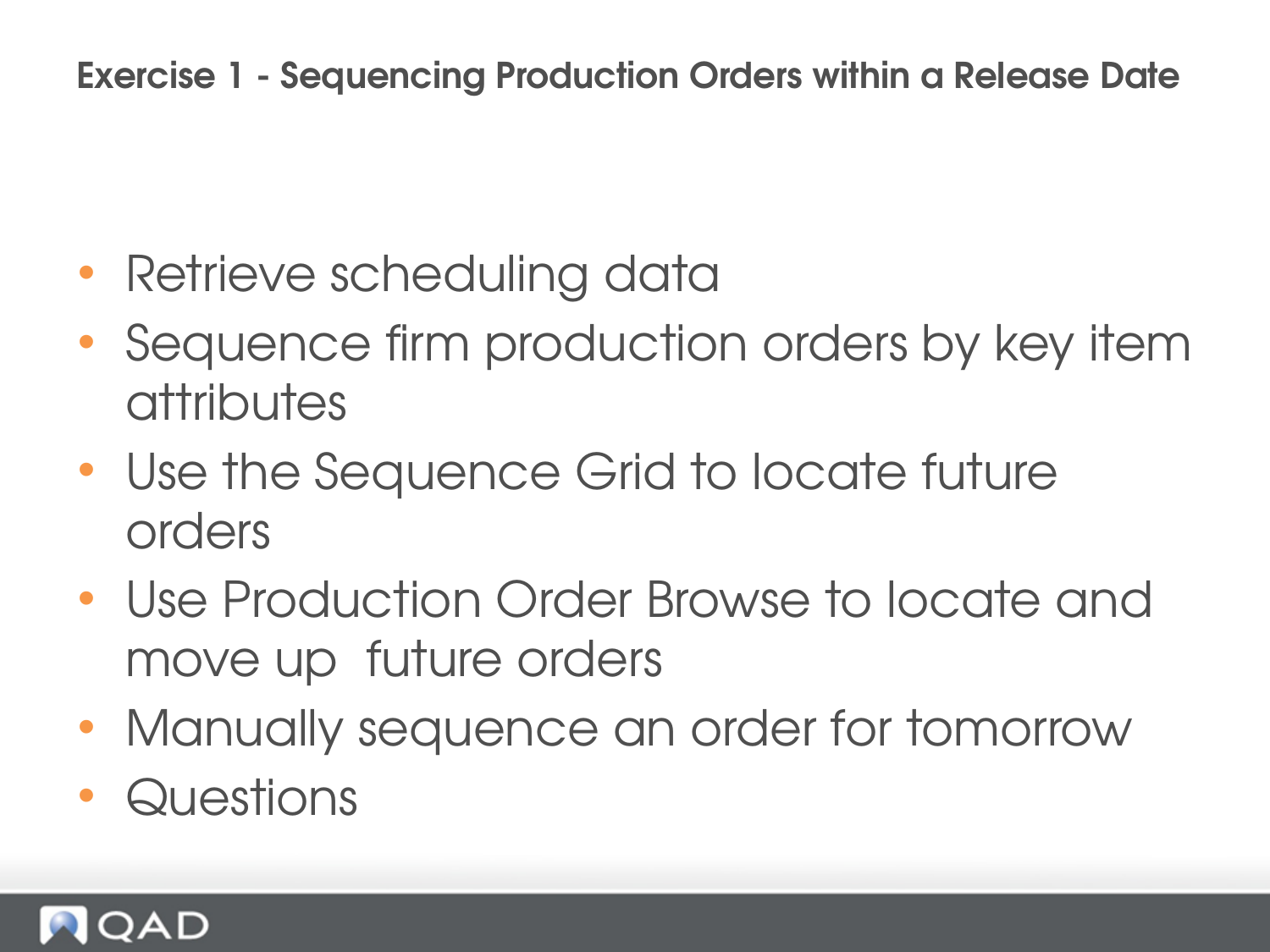

# Exercise 1 - Sequencing Production Orders within a Release Date
Retrieve scheduling data
Sequence firm production orders by key item attributes
Use the Sequence Grid to locate future orders
Use Production Order Browse to locate and move up  future orders
Manually sequence an order for tomorrow
Questions